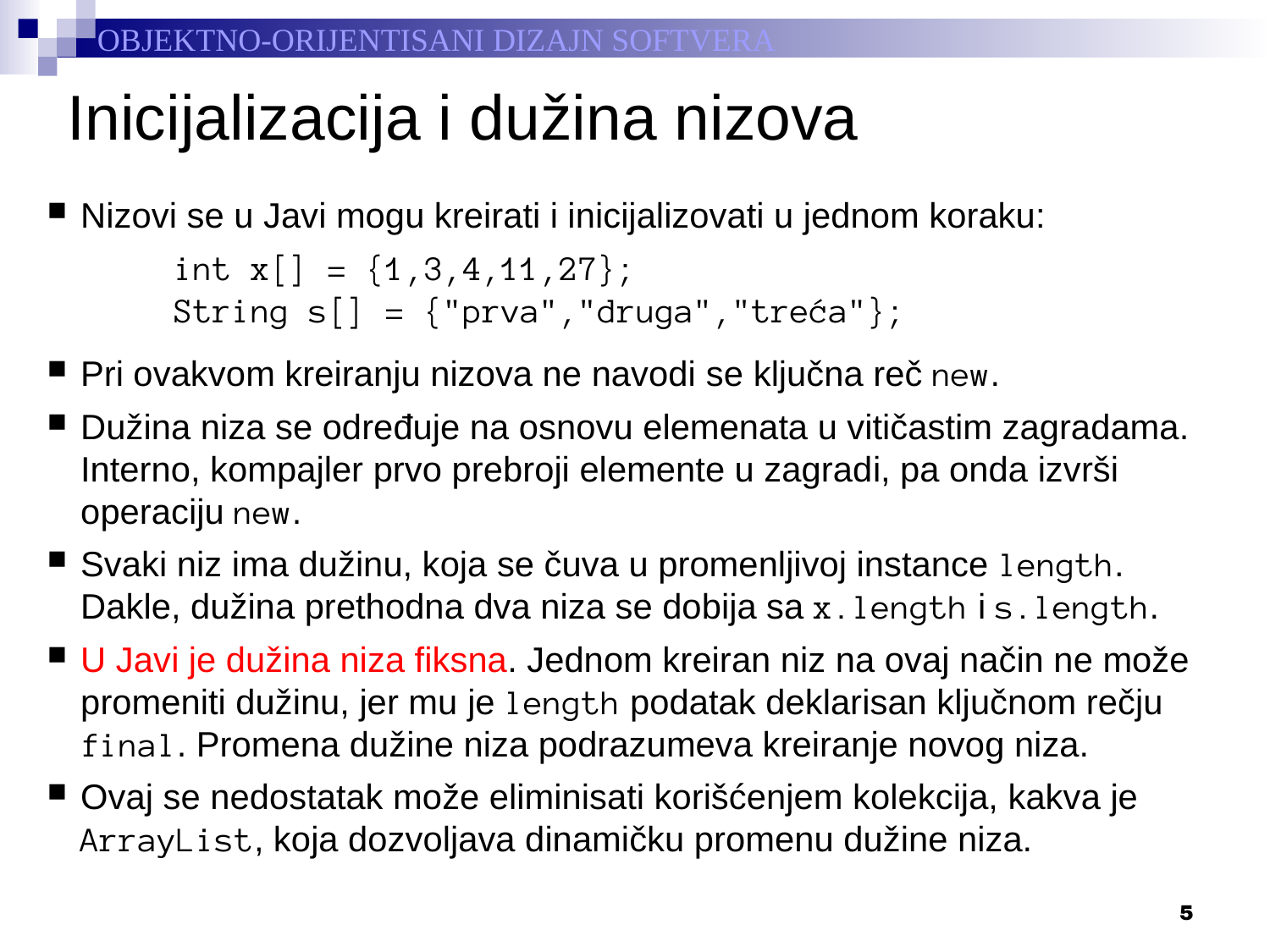

# Inicijalizacija i dužina nizova
Nizovi se u Javi mogu kreirati i inicijalizovati u jednom koraku:
	int x[] = {1,3,4,11,27};
	String s[] = {"prva","druga","treća"};
Pri ovakvom kreiranju nizova ne navodi se ključna reč new.
Dužina niza se određuje na osnovu elemenata u vitičastim zagradama. Interno, kompajler prvo prebroji elemente u zagradi, pa onda izvrši operaciju new.
Svaki niz ima dužinu, koja se čuva u promenljivoj instance length. Dakle, dužina prethodna dva niza se dobija sa x.length i s.length.
U Javi je dužina niza fiksna. Jednom kreiran niz na ovaj način ne može promeniti dužinu, jer mu je length podatak deklarisan ključnom rečju final. Promena dužine niza podrazumeva kreiranje novog niza.
Ovaj se nedostatak može eliminisati korišćenjem kolekcija, kakva je ArrayList, koja dozvoljava dinamičku promenu dužine niza.
5